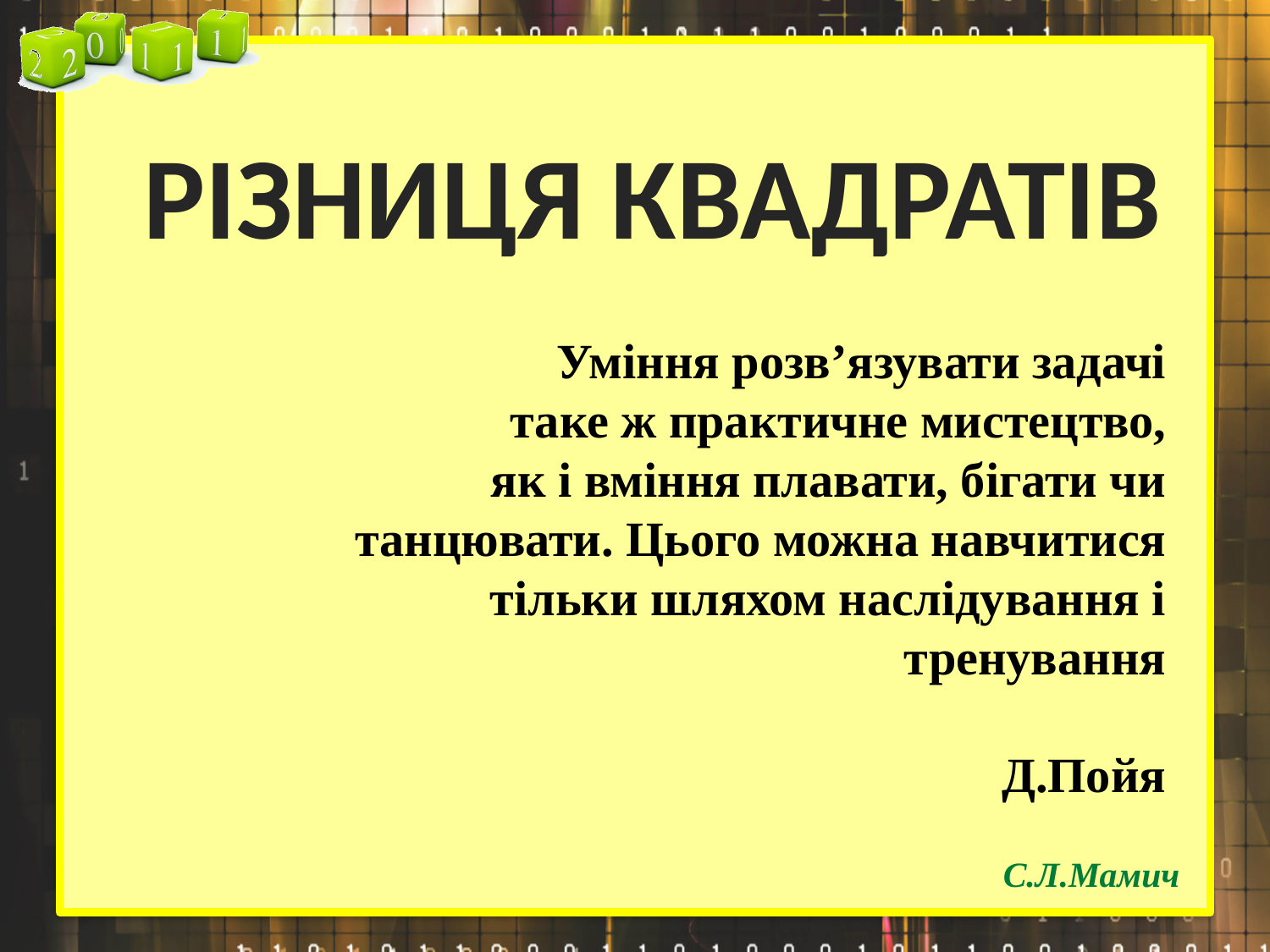

РІЗНИЦЯ КВАДРАТІВ

Уміння розв’язувати задачі
таке ж практичне мистецтво,
як і вміння плавати, бігати чи
танцювати. Цього можна навчитися
тільки шляхом наслідування і тренування

Д.Пойя
С.Л.Мамич